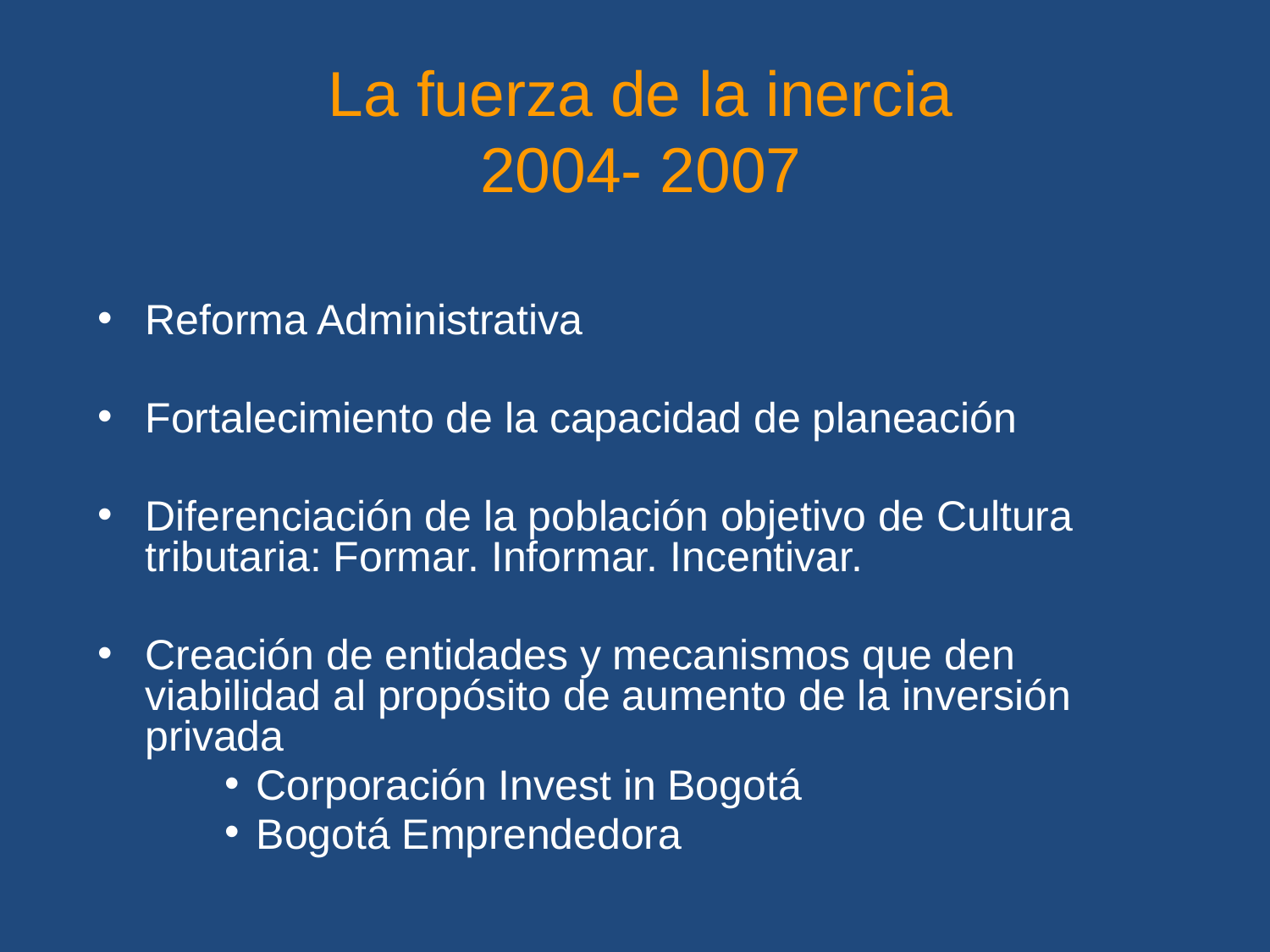

# La fuerza de la inercia 2004- 2007
Reforma Administrativa

Fortalecimiento de la capacidad de planeación

Diferenciación de la población objetivo de Cultura tributaria: Formar. Informar. Incentivar.

Creación de entidades y mecanismos que den viabilidad al propósito de aumento de la inversión privada
Corporación Invest in Bogotá
Bogotá Emprendedora